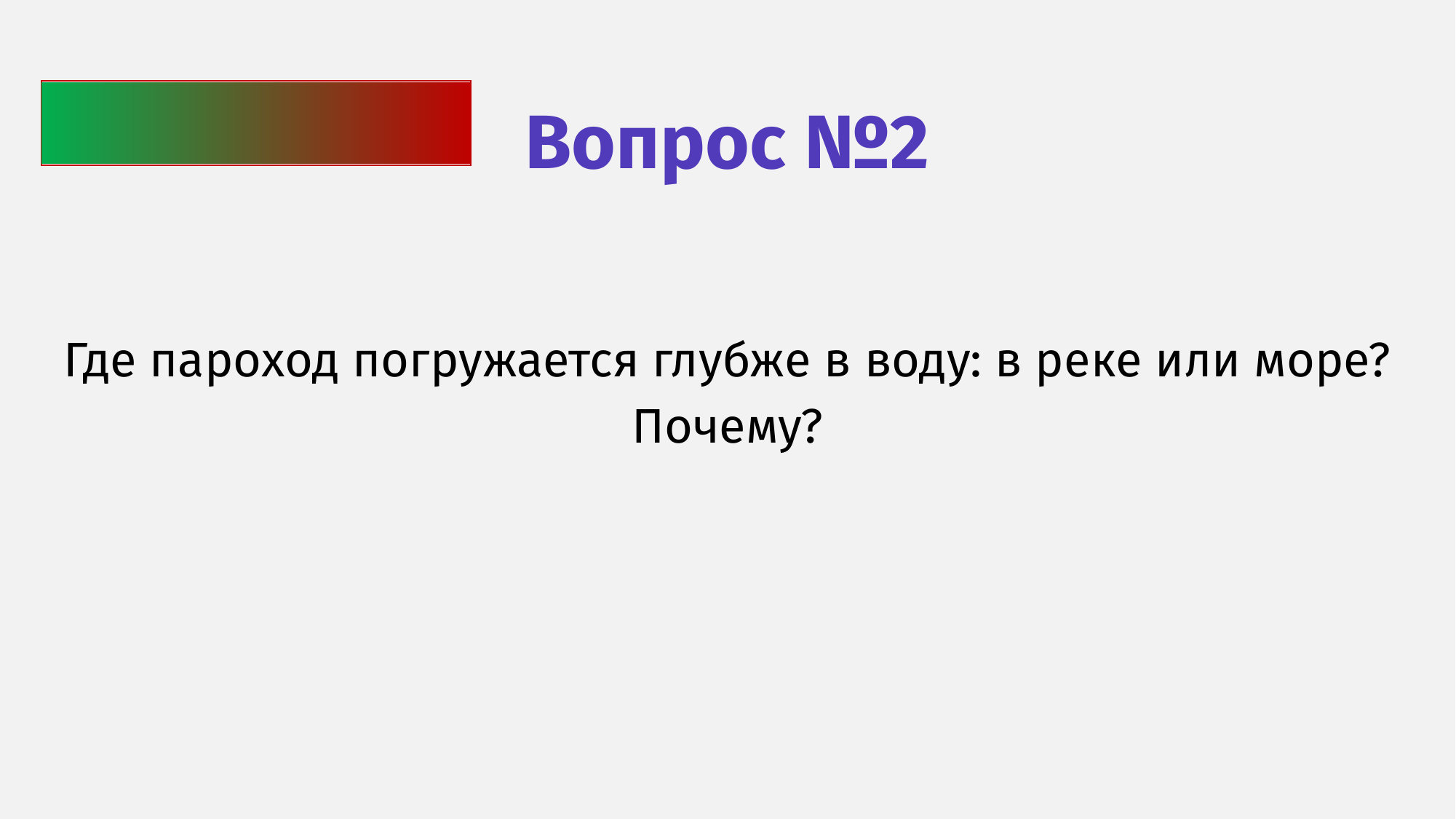

Вопрос №2
Где пароход погружается глубже в воду: в реке или море? Почему?